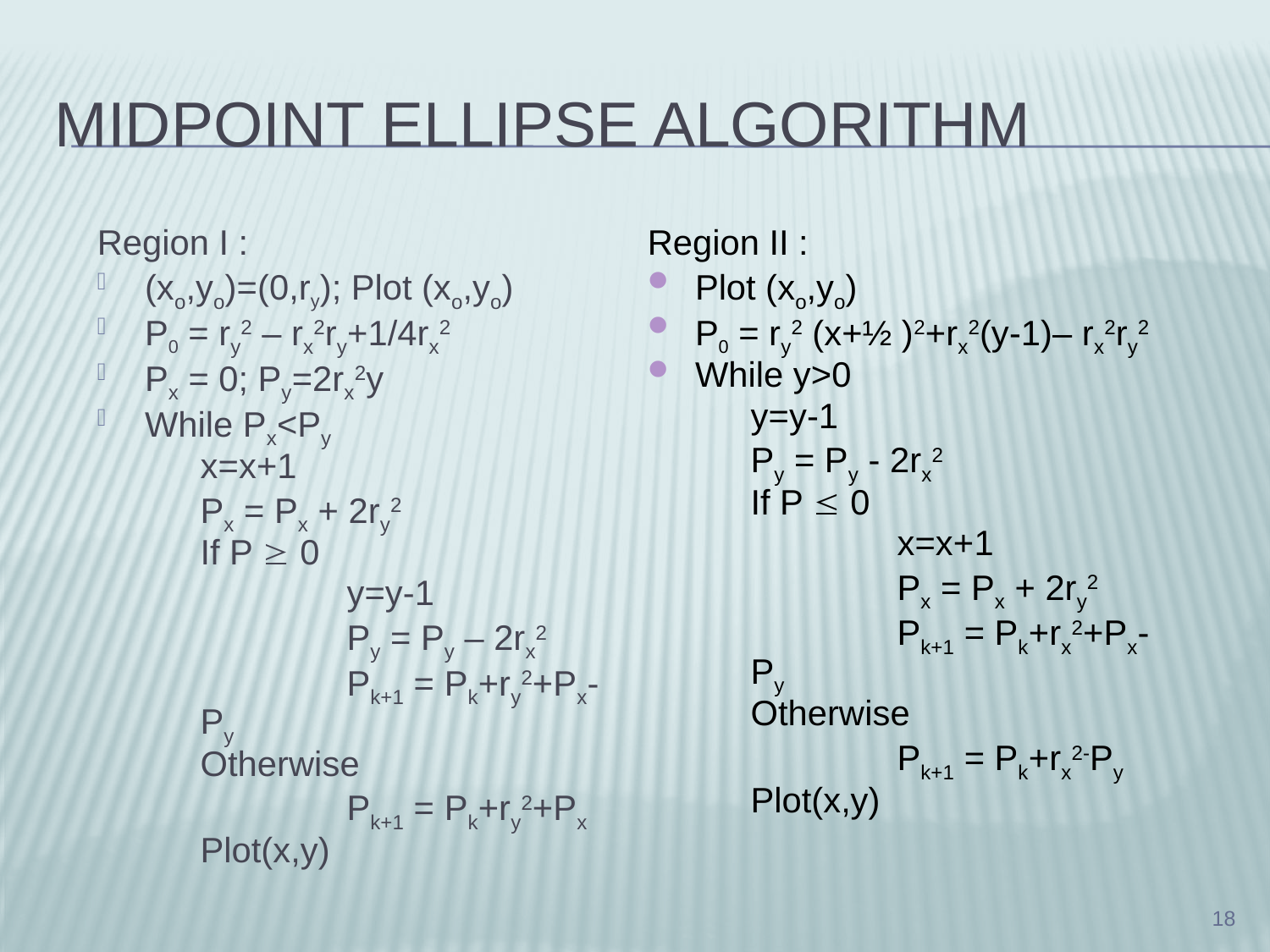

# Midpoint Ellipse Algorithm
Region I :
(xo,yo)=(0,ry); Plot (xo,yo)
P0 = ry2 – rx2ry+1/4rx2
Px = 0; Py=2rx2y
While Px<Py
	x=x+1
	Px = Px + 2ry2
	If P ≥ 0
  	  	  y=y-1
		  Py = Py – 2rx2
		  Pk+1 = Pk+ry2+Px-Py
	Otherwise
		  Pk+1 = Pk+ry2+Px
	Plot(x,y)
Region II :
Plot (xo,yo)
P0 = ry2 (x+½ )2+rx2(y-1)– rx2ry2
While y>0
	y=y-1
	Py = Py - 2rx2
	If P ≤ 0
  	  	  x=x+1
		  Px = Px + 2ry2
		  Pk+1 = Pk+rx2+Px-Py
	Otherwise
		  Pk+1 = Pk+rx2-Py
	Plot(x,y)
18